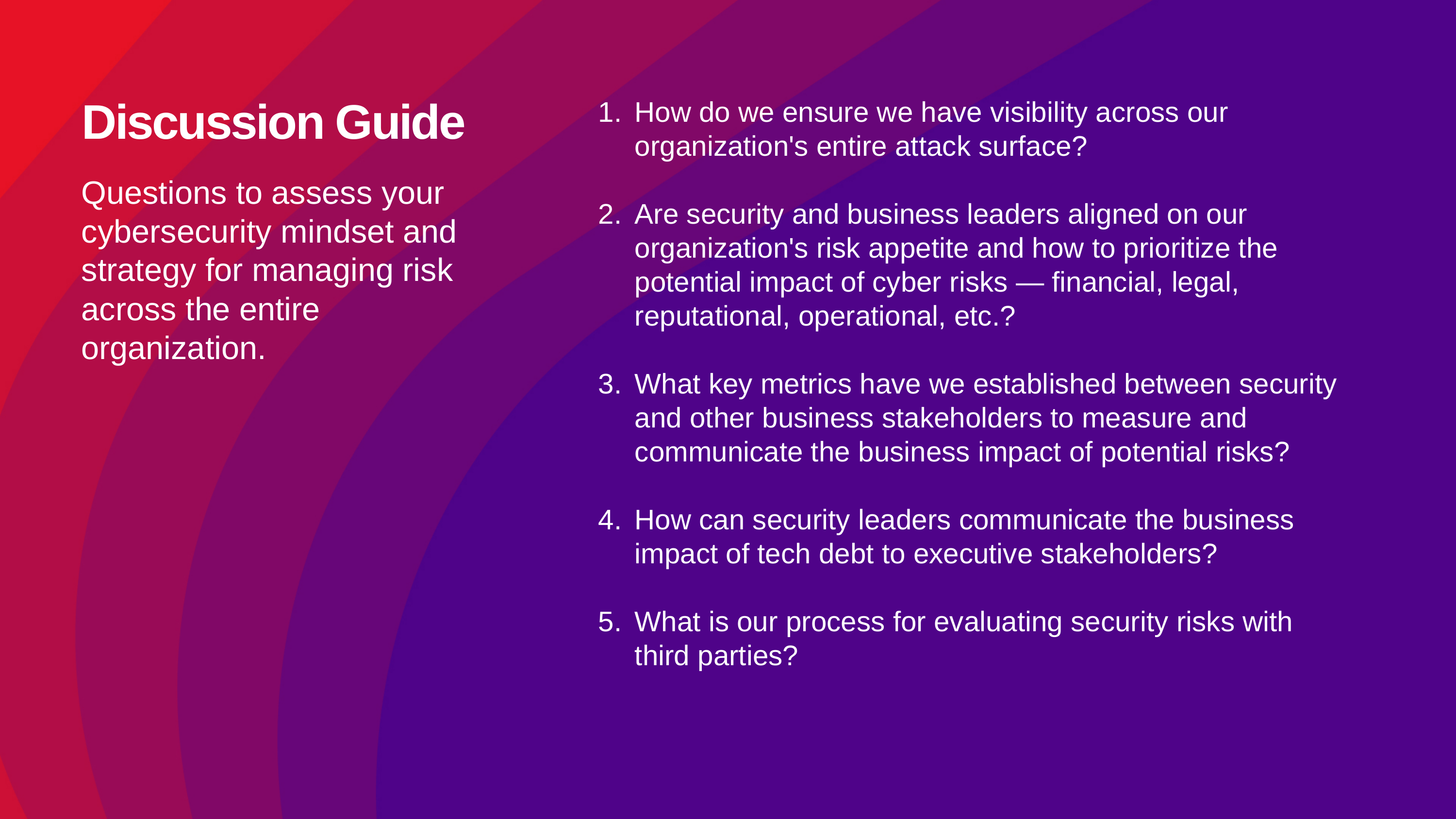

Discussion Guide
How do we ensure we have visibility across our organization's entire attack surface?​

​Are security and business leaders aligned on our organization's risk appetite and how to prioritize the potential impact of cyber risks — financial, legal, reputational, operational, etc.? ​

​What key metrics have we established between security and other business stakeholders to measure and communicate the business impact of potential risks?​

​How can security leaders communicate the business impact of tech debt to executive stakeholders?​

​What is our process for evaluating security risks with
third parties?​
Questions to assess your cybersecurity mindset and strategy for managing risk across the entire organization.